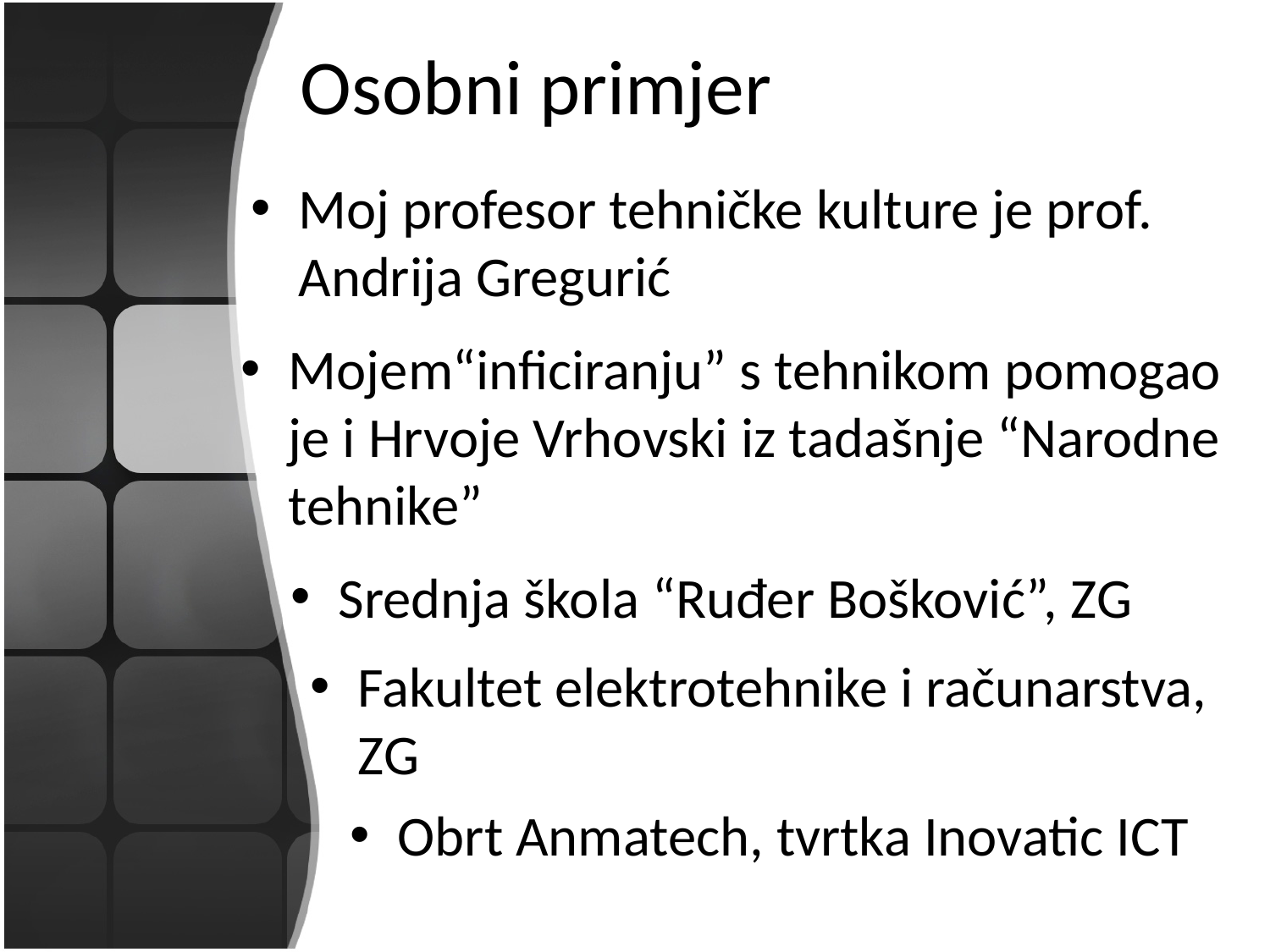

# Osobni primjer
Moj profesor tehničke kulture je prof. Andrija Gregurić
Mojem“inficiranju” s tehnikom pomogao je i Hrvoje Vrhovski iz tadašnje “Narodne tehnike”
Srednja škola “Ruđer Bošković”, ZG
Fakultet elektrotehnike i računarstva, ZG
Obrt Anmatech, tvrtka Inovatic ICT